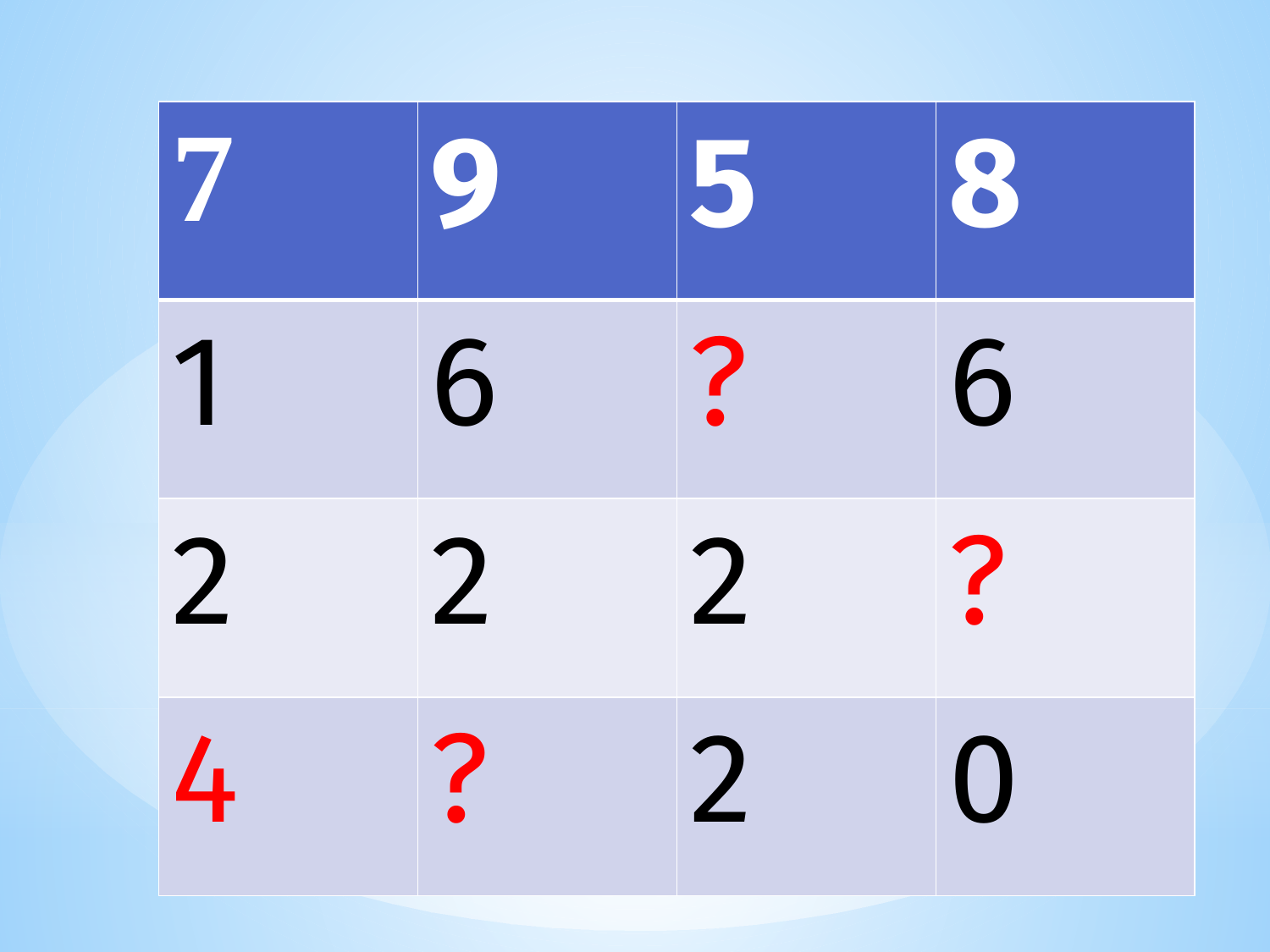

| 7 | 9 | 5 | 8 |
| --- | --- | --- | --- |
| 1 | 6 | ? | 6 |
| 2 | 2 | 2 | ? |
| 4 | ? | 2 | 0 |
#